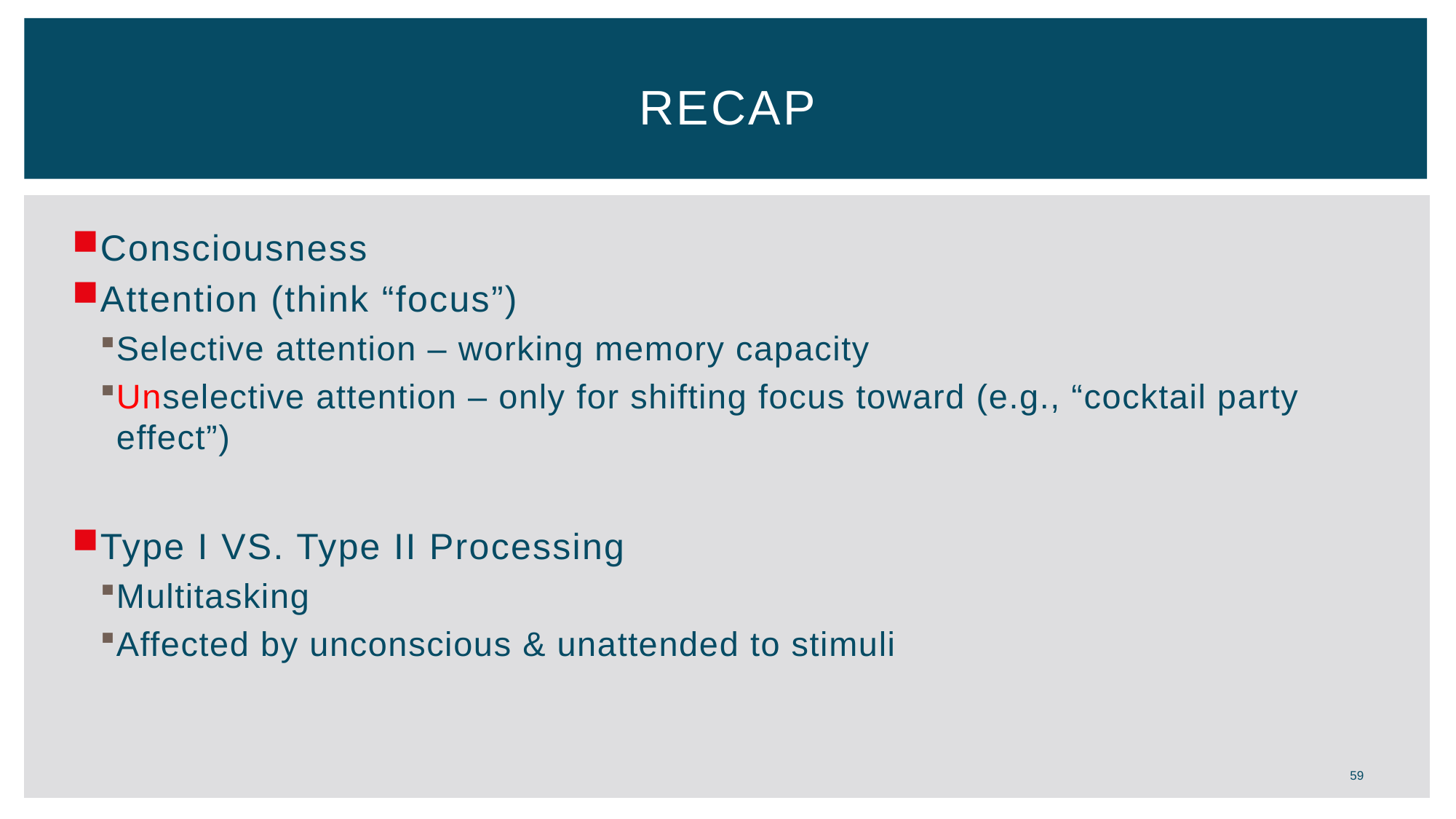

# Recap

Consciousness
Attention (think “focus”)
Selective attention – working memory capacity
Unselective attention – only for shifting focus toward (e.g., “cocktail party effect”)

Type I VS. Type II Processing
Multitasking
Affected by unconscious & unattended to stimuli

59